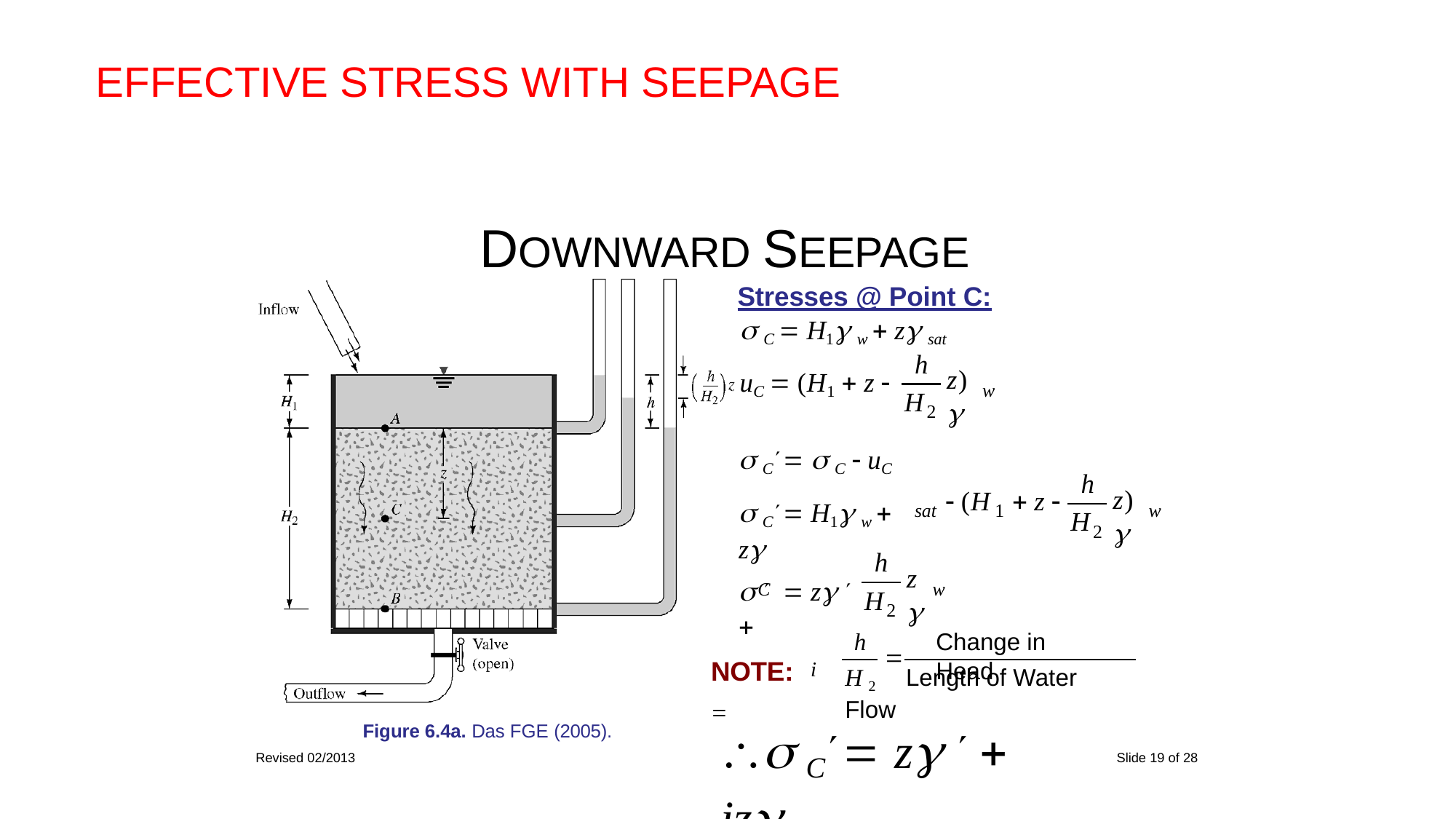

Effective StresS with seepage
DOWNWARD SEEPAGE
Stresses @ Point C:
σ C = H1γ w + zγ sat

h
z)γ
uC = (H1 + z −
σ C′	= σ C − uC
w
H

2
h
z)γ
σ C′	= H1γ w + zγ
− (H	+ z −
1
sat
w
H

2
h
σ ′	= zγ ′ +
zγ
C
w
H

2
h
Change in Head
=
NOTE:	i =
H 2	Length of Water Flow

∴σ C′	= zγ ′ + izγ w
Figure 6.4a. Das FGE (2005).
Revised 02/2013
Slide 19 of 28